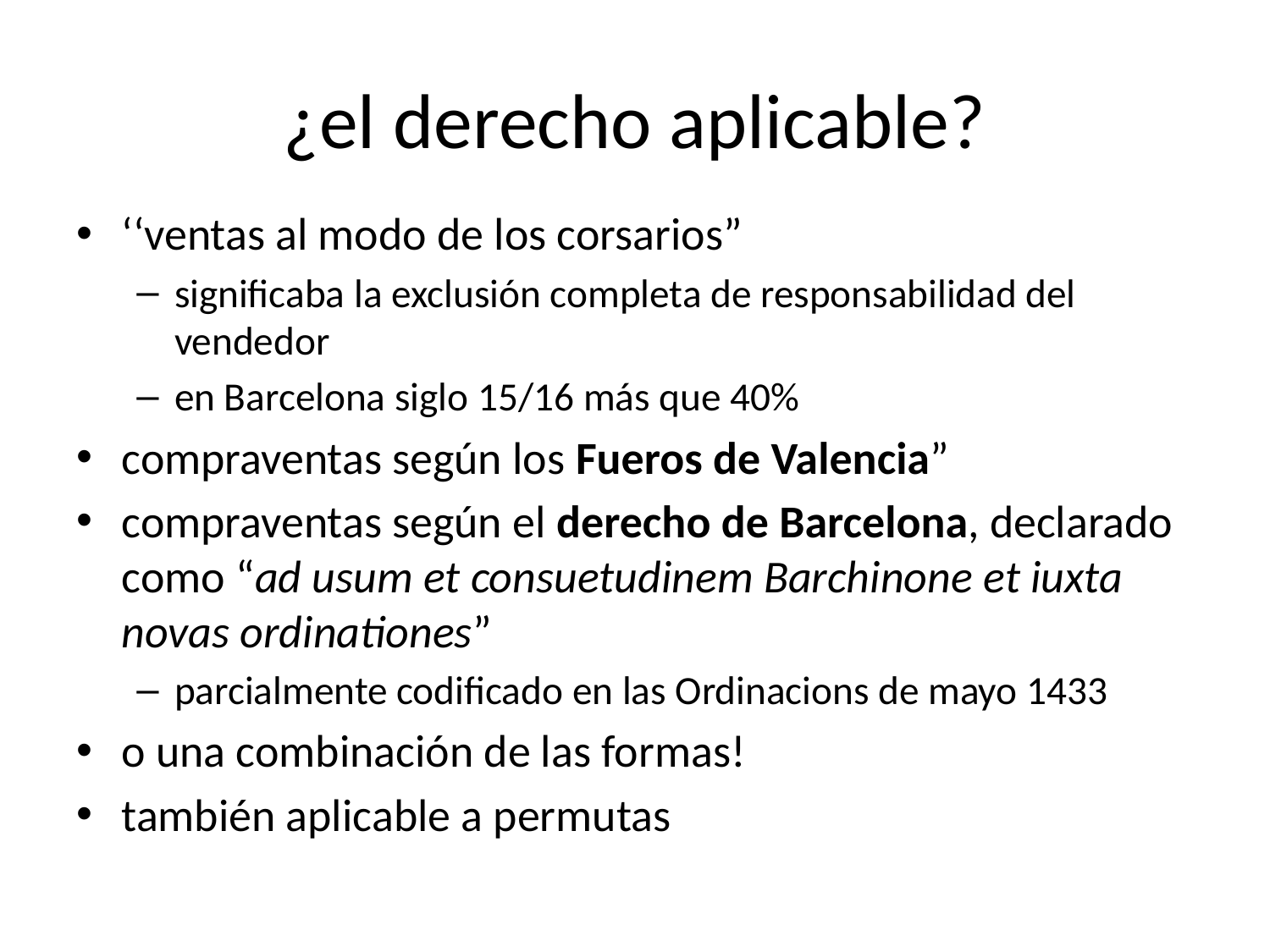

# ¿el derecho aplicable?
‘‘ventas al modo de los corsarios”
significaba la exclusión completa de responsabilidad del vendedor
en Barcelona siglo 15/16 más que 40%
compraventas según los Fueros de Valencia”
compraventas según el derecho de Barcelona, declarado como “ad usum et consuetudinem Barchinone et iuxta novas ordinationes”
parcialmente codificado en las Ordinacions de mayo 1433
o una combinación de las formas!
también aplicable a permutas